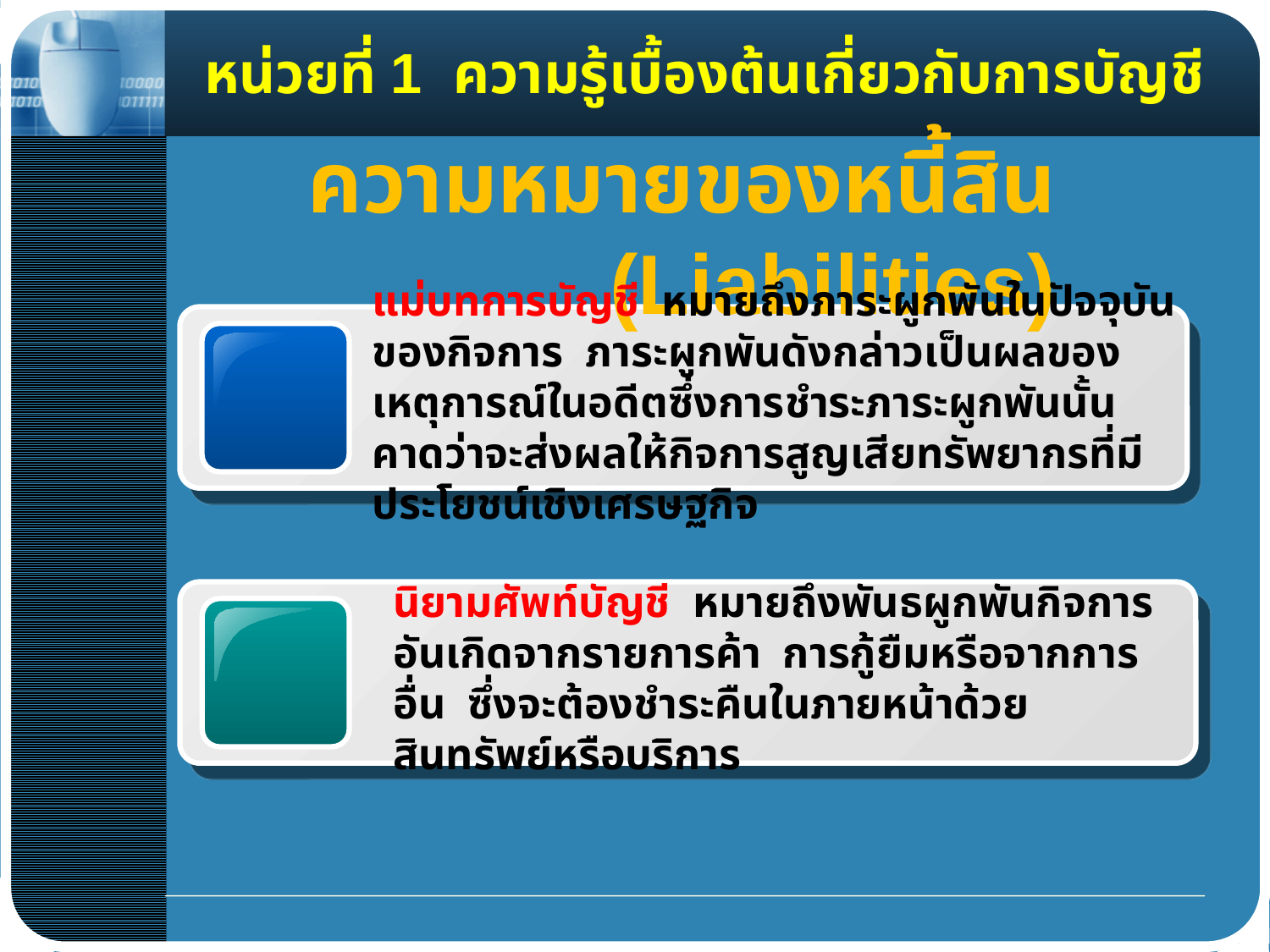

หน่วยที่ 1  ความรู้เบื้องต้นเกี่ยวกับการบัญชี
# ความหมายของหนี้สิน (Liabilities)

แม่บทการบัญชี  หมายถึงภาระผูกพันในปัจจุบันของกิจการ  ภาระผูกพันดังกล่าวเป็นผลของเหตุการณ์ในอดีตซึ่งการชำระภาระผูกพันนั้นคาดว่าจะส่งผลให้กิจการสูญเสียทรัพยากรที่มีประโยชน์เชิงเศรษฐกิจ

นิยามศัพท์บัญชี  หมายถึงพันธผูกพันกิจการอันเกิดจากรายการค้า  การกู้ยืมหรือจากการอื่น  ซึ่งจะต้องชำระคืนในภายหน้าด้วยสินทรัพย์หรือบริการ